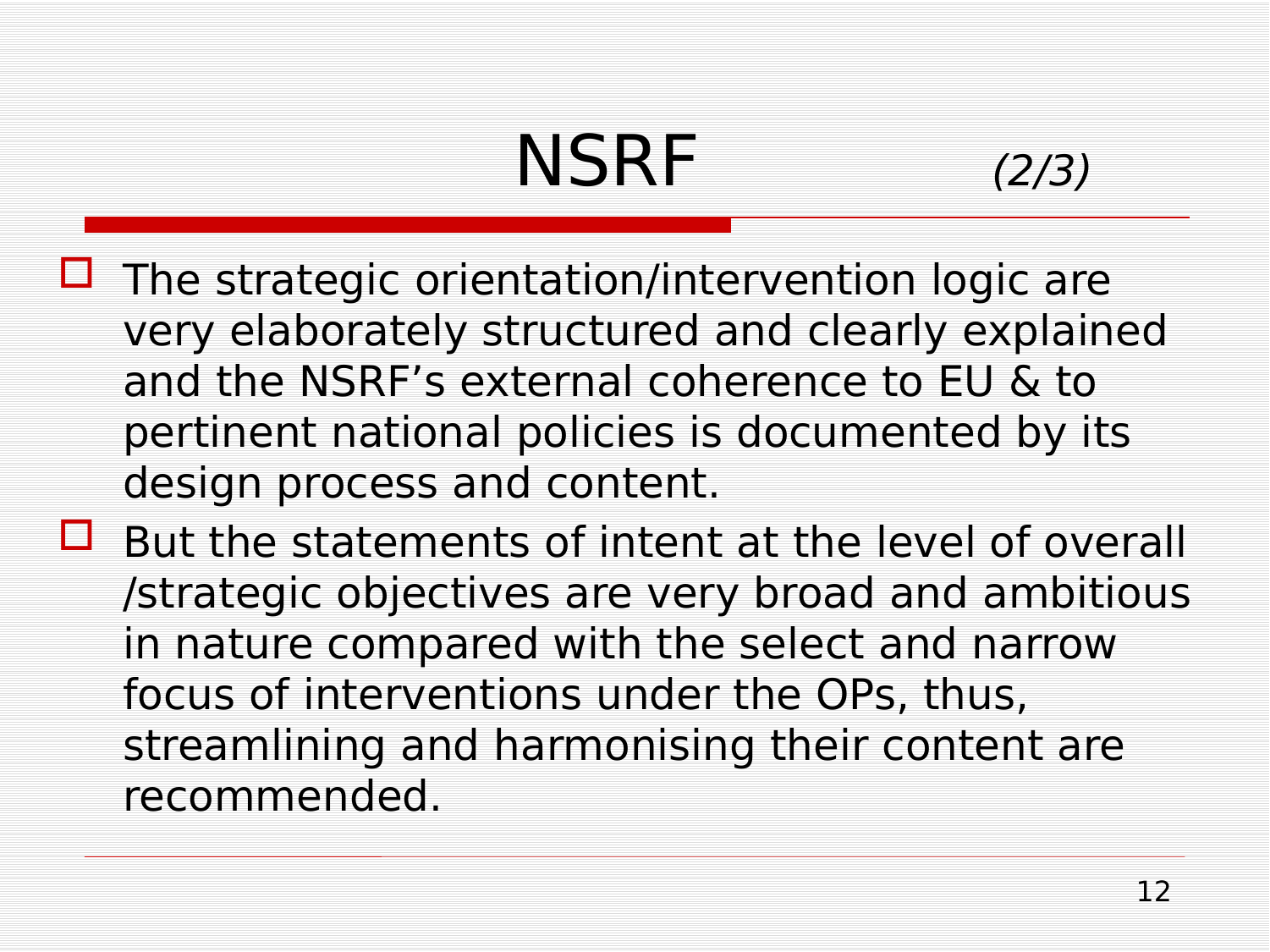

# NSRF             (2/3)
The strategic orientation/intervention logic are very elaborately structured and clearly explained and the NSRF’s external coherence to EU & to pertinent national policies is documented by its design process and content.
But the statements of intent at the level of overall /strategic objectives are very broad and ambitious in nature compared with the select and narrow focus of interventions under the OPs, thus, streamlining and harmonising their content are recommended.
12